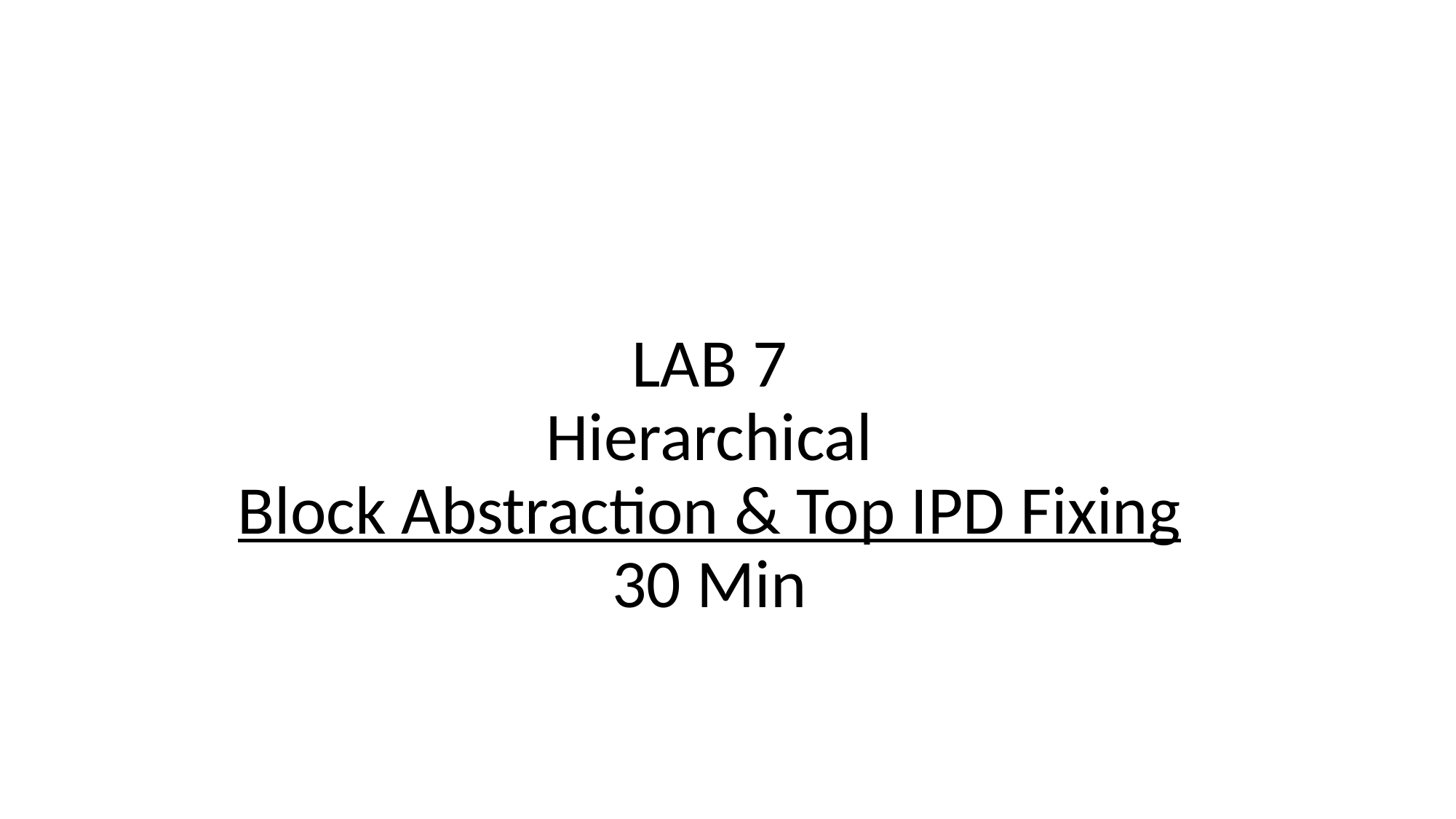

# LAB 7 Hierarchical Block Abstraction & Top IPD Fixing 30 Min